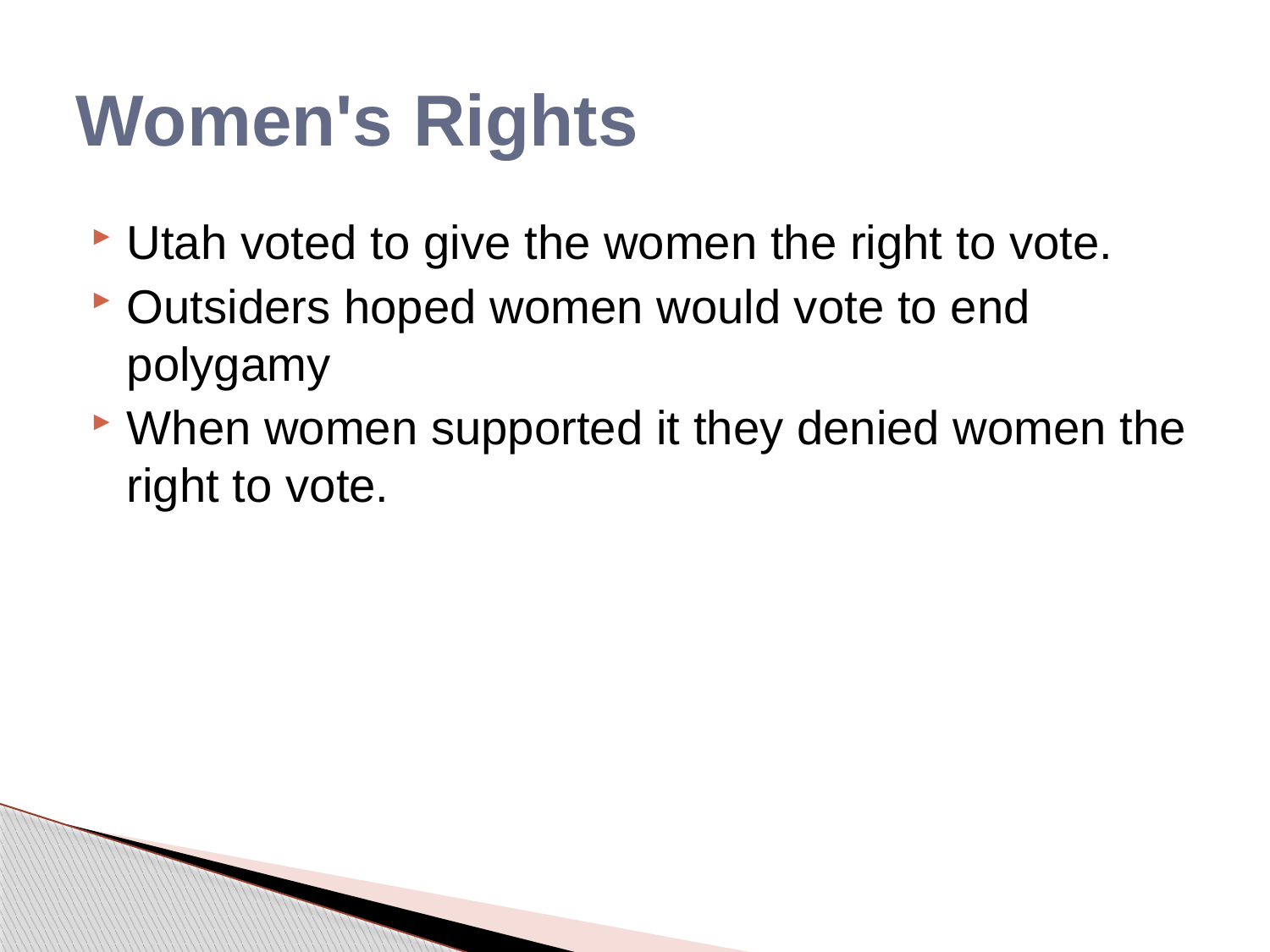

# Women's Rights
Utah voted to give the women the right to vote.
Outsiders hoped women would vote to end polygamy
When women supported it they denied women the right to vote.